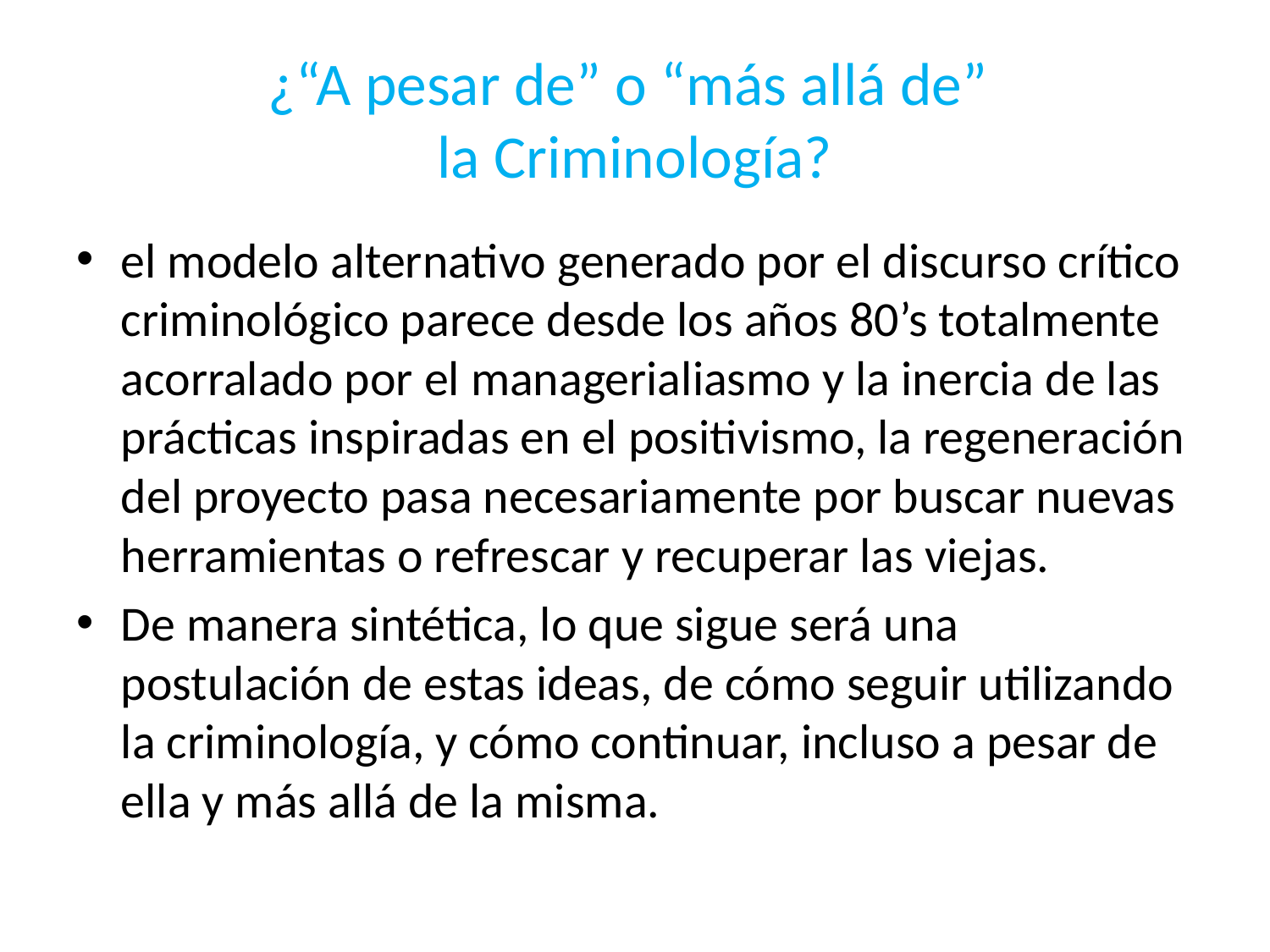

# ¿“A pesar de” o “más allá de” la Criminología?
el modelo alternativo generado por el discurso crítico criminológico parece desde los años 80’s totalmente acorralado por el managerialiasmo y la inercia de las prácticas inspiradas en el positivismo, la regeneración del proyecto pasa necesariamente por buscar nuevas herramientas o refrescar y recuperar las viejas.
De manera sintética, lo que sigue será una postulación de estas ideas, de cómo seguir utilizando la criminología, y cómo continuar, incluso a pesar de ella y más allá de la misma.